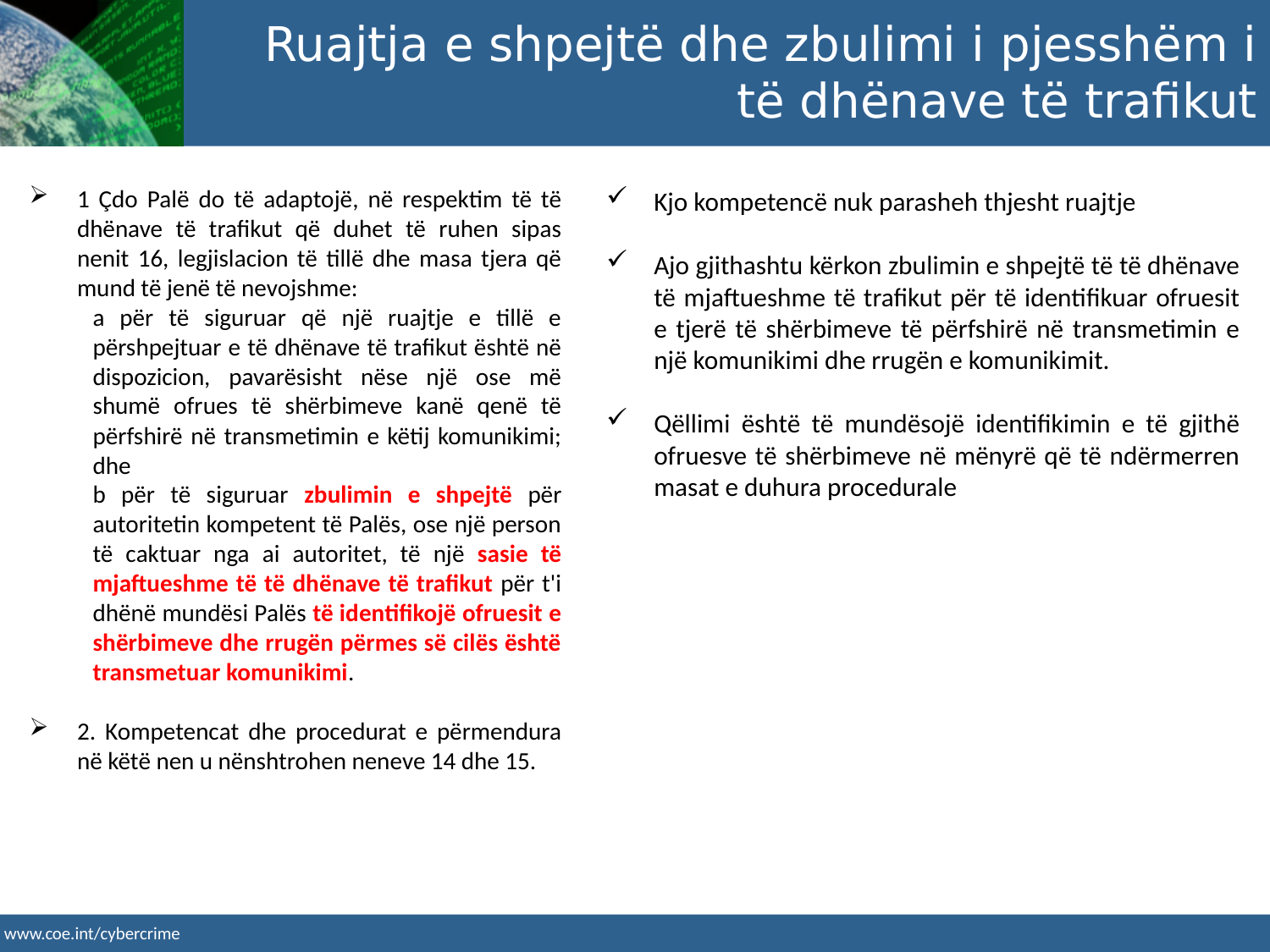

Ruajtja e shpejtë dhe zbulimi i pjesshëm i të dhënave të trafikut
1 Çdo Palë do të adaptojë, në respektim të të dhënave të trafikut që duhet të ruhen sipas nenit 16, legjislacion të tillë dhe masa tjera që mund të jenë të nevojshme:
a për të siguruar që një ruajtje e tillë e përshpejtuar e të dhënave të trafikut është në dispozicion, pavarësisht nëse një ose më shumë ofrues të shërbimeve kanë qenë të përfshirë në transmetimin e këtij komunikimi; dhe
b për të siguruar zbulimin e shpejtë për autoritetin kompetent të Palës, ose një person të caktuar nga ai autoritet, të një sasie të mjaftueshme të të dhënave të trafikut për t'i dhënë mundësi Palës të identifikojë ofruesit e shërbimeve dhe rrugën përmes së cilës është transmetuar komunikimi.

2. Kompetencat dhe procedurat e përmendura në këtë nen u nënshtrohen neneve 14 dhe 15.
Kjo kompetencë nuk parasheh thjesht ruajtje

Ajo gjithashtu kërkon zbulimin e shpejtë të të dhënave të mjaftueshme të trafikut për të identifikuar ofruesit e tjerë të shërbimeve të përfshirë në transmetimin e një komunikimi dhe rrugën e komunikimit.

Qëllimi është të mundësojë identifikimin e të gjithë ofruesve të shërbimeve në mënyrë që të ndërmerren masat e duhura procedurale